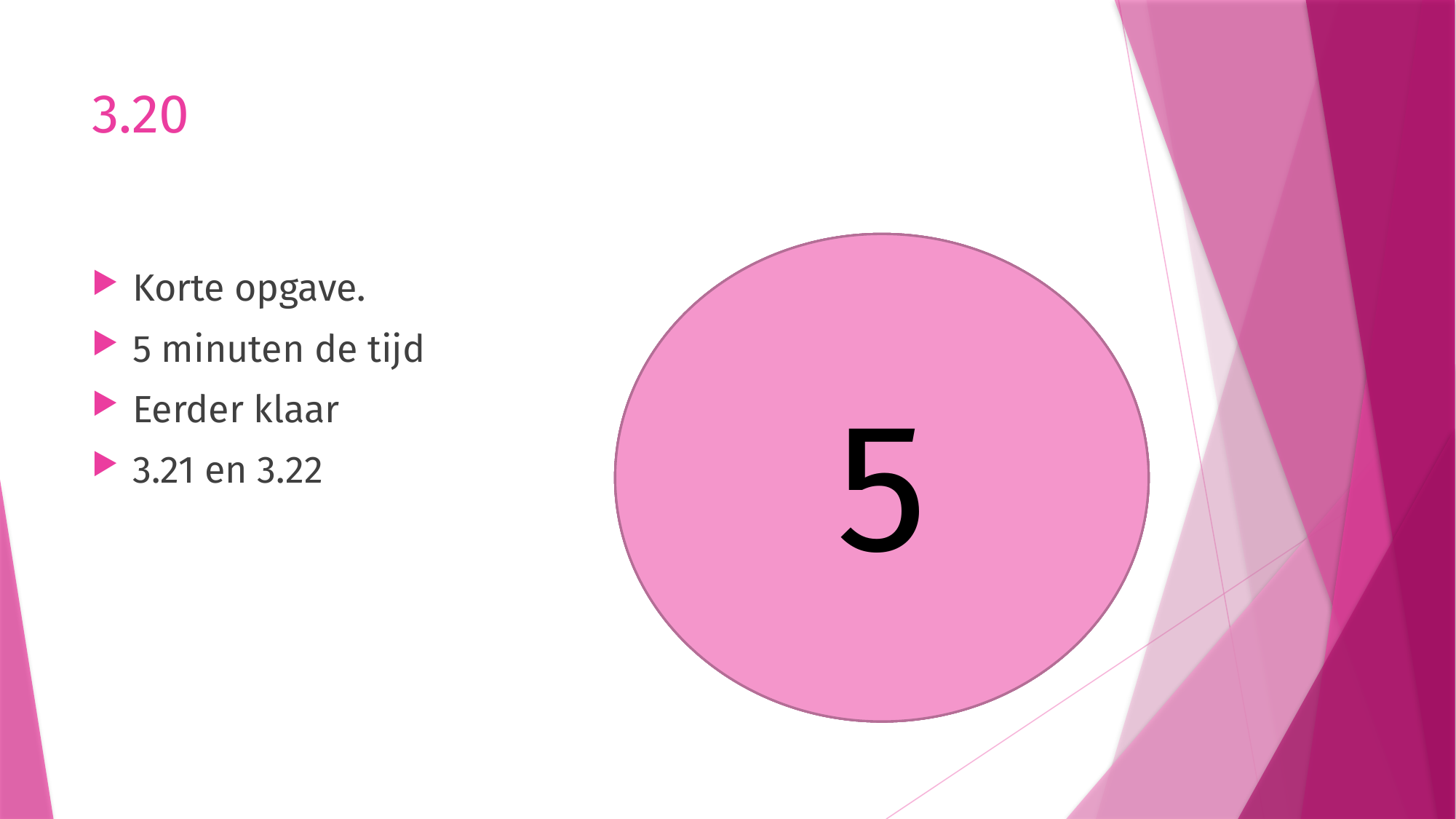

# 3.20
5
4
3
1
2
Korte opgave.
5 minuten de tijd
Eerder klaar
3.21 en 3.22